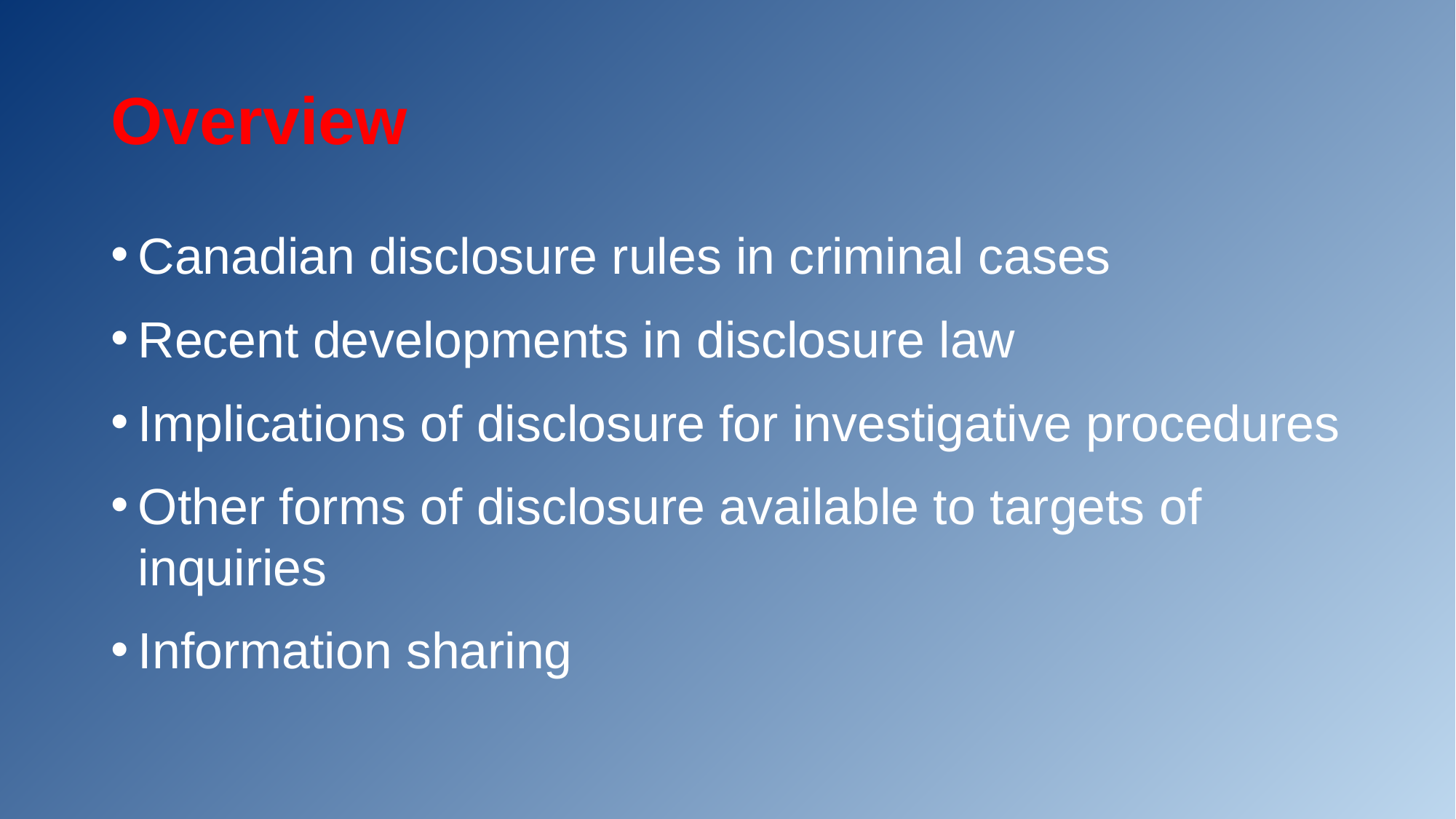

# Overview
Canadian disclosure rules in criminal cases
Recent developments in disclosure law
Implications of disclosure for investigative procedures
Other forms of disclosure available to targets of inquiries
Information sharing